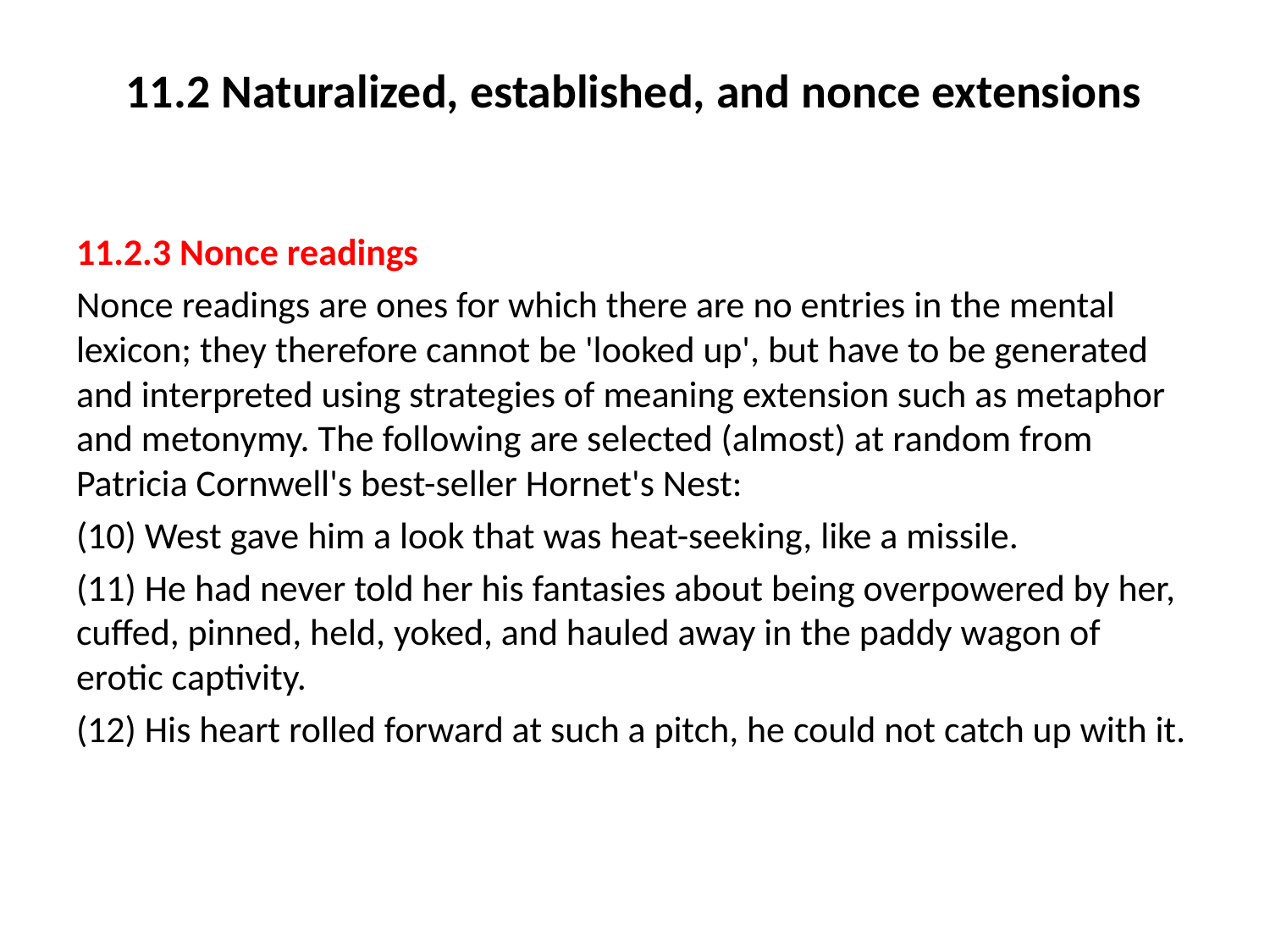

# 11.2 Naturalized, established, and nonce extensions
11.2.3 Nonce readings
Nonce readings are ones for which there are no entries in the mental lexicon; they therefore cannot be 'looked up', but have to be generated and interpreted using strategies of meaning extension such as metaphor and metonymy. The following are selected (almost) at random from Patricia Cornwell's best-seller Hornet's Nest:
(10) West gave him a look that was heat-seeking, like a missile.
(11) He had never told her his fantasies about being overpowered by her, cuffed, pinned, held, yoked, and hauled away in the paddy wagon of erotic captivity.
(12) His heart rolled forward at such a pitch, he could not catch up with it.